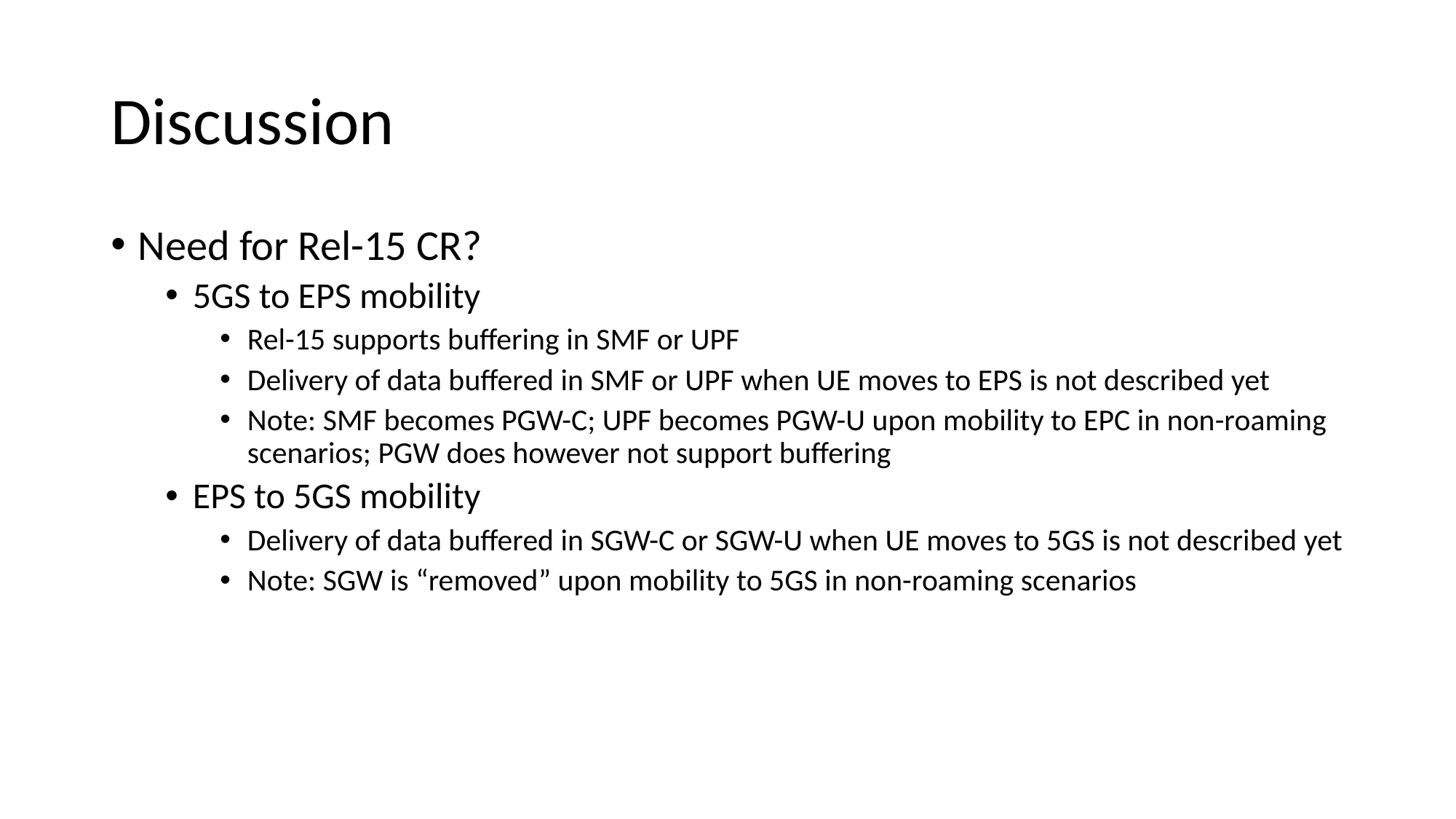

# Discussion
Need for Rel-15 CR?
5GS to EPS mobility
Rel-15 supports buffering in SMF or UPF
Delivery of data buffered in SMF or UPF when UE moves to EPS is not described yet
Note: SMF becomes PGW-C; UPF becomes PGW-U upon mobility to EPC in non-roaming scenarios; PGW does however not support buffering
EPS to 5GS mobility
Delivery of data buffered in SGW-C or SGW-U when UE moves to 5GS is not described yet
Note: SGW is “removed” upon mobility to 5GS in non-roaming scenarios